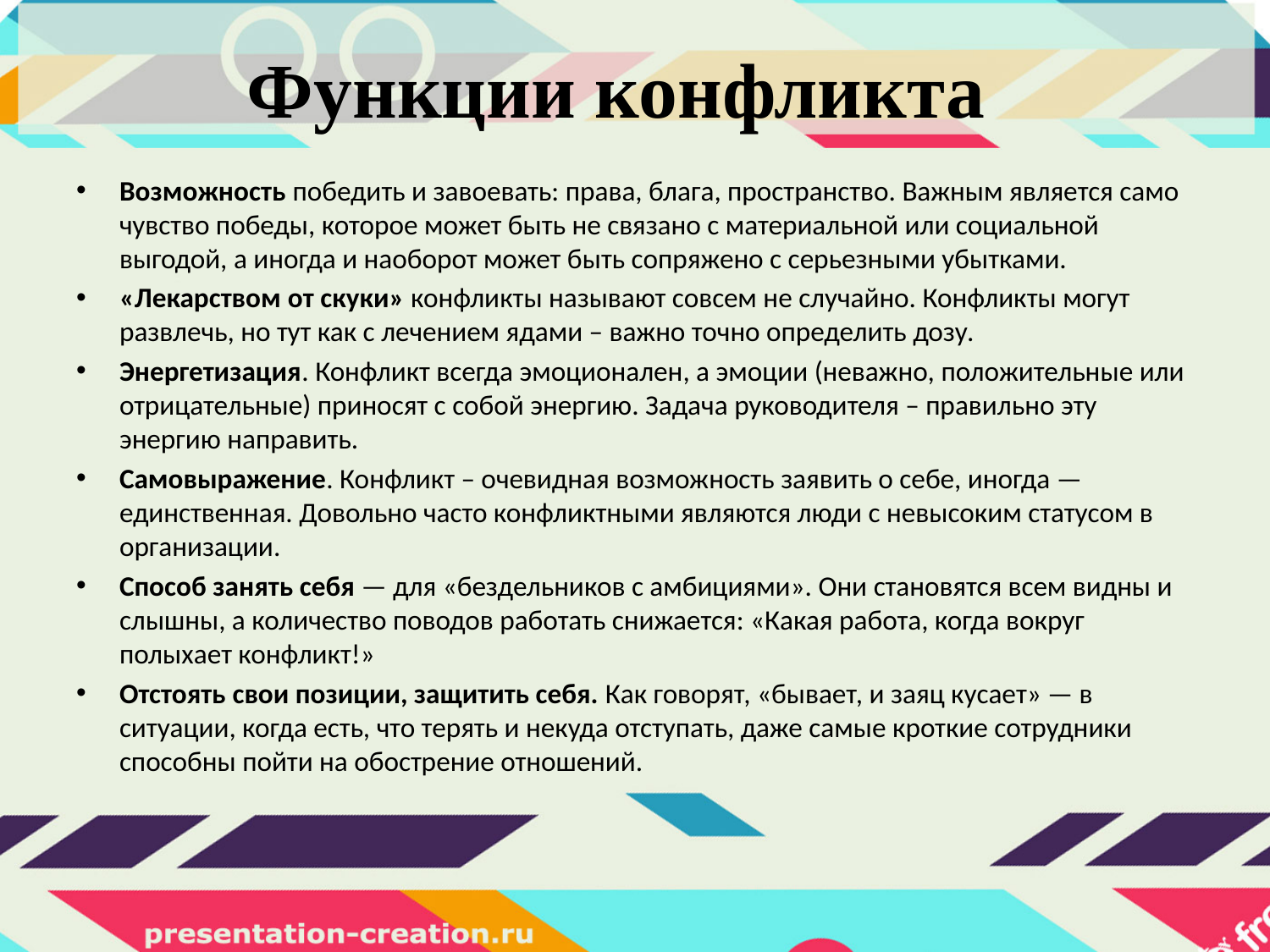

# Функции конфликта
Возможность победить и завоевать: права, блага, пространство. Важным является само чувство победы, которое может быть не связано с материальной или социальной выгодой, а иногда и наоборот может быть сопряжено с серьезными убытками.
«Лекарством от скуки» конфликты называют совсем не случайно. Конфликты могут развлечь, но тут как с лечением ядами – важно точно определить дозу.
Энергетизация. Конфликт всегда эмоционален, а эмоции (неважно, положительные или отрицательные) приносят с собой энергию. Задача руководителя – правильно эту энергию направить.
Самовыражение. Конфликт – очевидная возможность заявить о себе, иногда — единственная. Довольно часто конфликтными являются люди с невысоким статусом в организации.
Способ занять себя — для «бездельников с амбициями». Они становятся всем видны и слышны, а количество поводов работать снижается: «Какая работа, когда вокруг полыхает конфликт!»
Отстоять свои позиции, защитить себя. Как говорят, «бывает, и заяц кусает» — в ситуации, когда есть, что терять и некуда отступать, даже самые кроткие сотрудники способны пойти на обострение отношений.